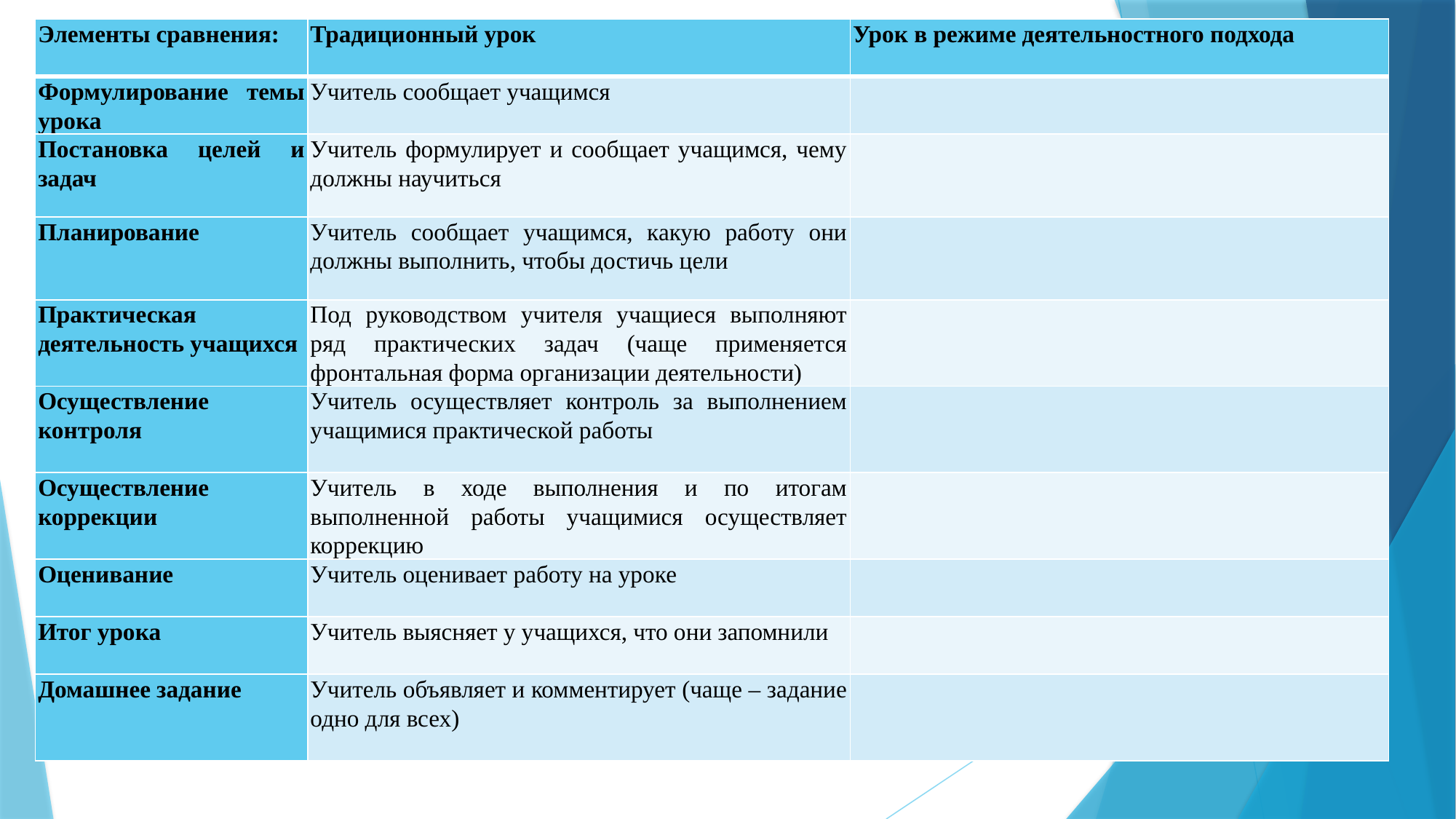

| Элементы сравнения: | Традиционный урок | Урок в режиме деятельностного подхода |
| --- | --- | --- |
| Формулирование темы урока | Учитель сообщает учащимся |  |
| Постановка целей и задач | Учитель формулирует и сообщает учащимся, чему должны научиться |  |
| Планирование | Учитель сообщает учащимся, какую работу они должны выполнить, чтобы достичь цели |  |
| Практическая деятельность учащихся | Под руководством учителя учащиеся выполняют ряд практических задач (чаще применяется фронтальная форма организации деятельности) |  |
| Осуществление контроля | Учитель осуществляет контроль за выполнением учащимися практической работы |  |
| Осуществление коррекции | Учитель в ходе выполнения и по итогам выполненной работы учащимися осуществляет коррекцию |  |
| Оценивание | Учитель оценивает работу на уроке |  |
| Итог урока | Учитель выясняет у учащихся, что они запомнили |  |
| Домашнее задание | Учитель объявляет и комментирует (чаще – задание одно для всех) |  |